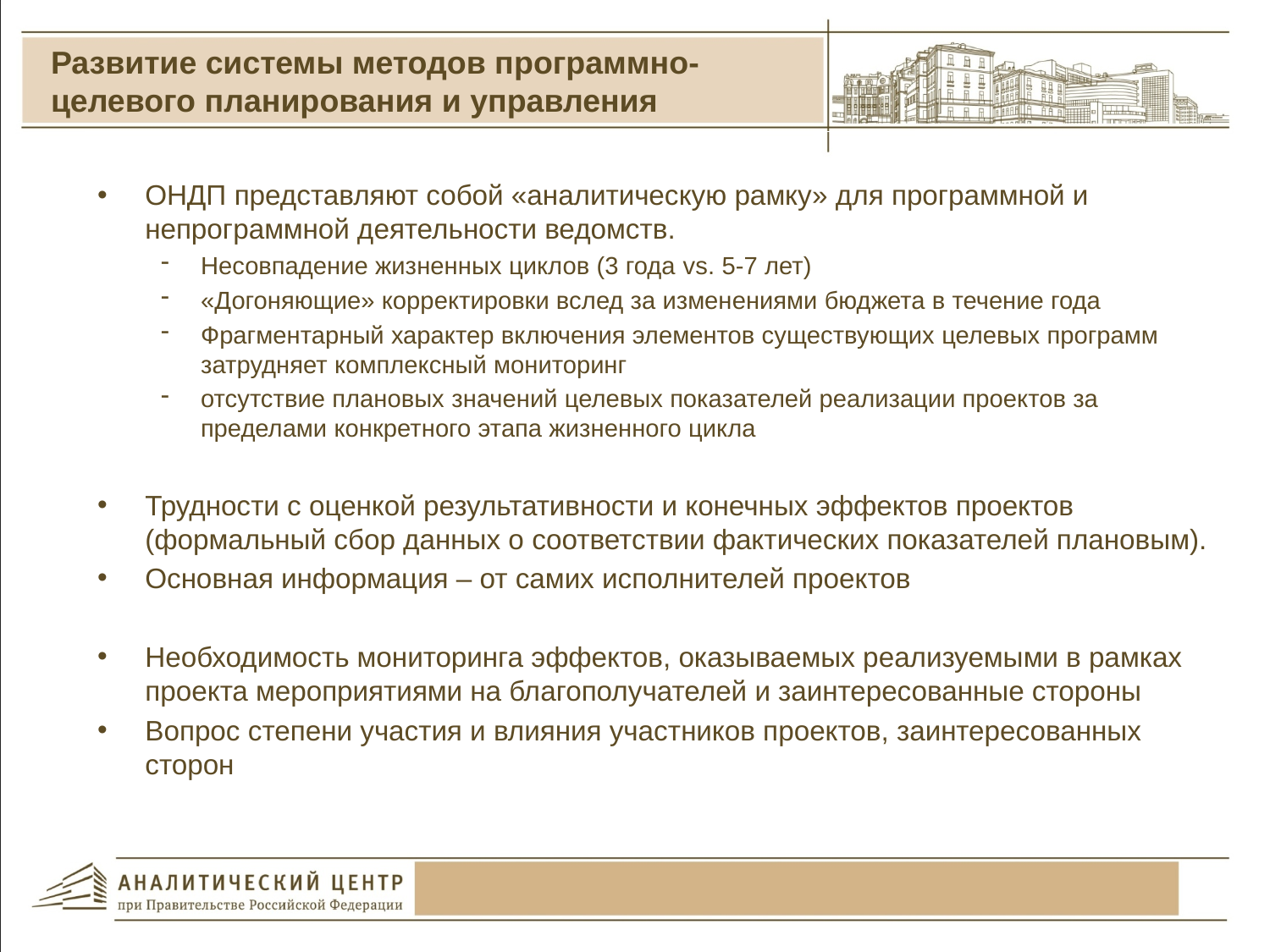

# Развитие системы методов программно-целевого планирования и управления

ОНДП представляют собой «аналитическую рамку» для программной и непрограммной деятельности ведомств.
Несовпадение жизненных циклов (3 года vs. 5-7 лет)
«Догоняющие» корректировки вслед за изменениями бюджета в течение года
Фрагментарный характер включения элементов существующих целевых программ затрудняет комплексный мониторинг
отсутствие плановых значений целевых показателей реализации проектов за пределами конкретного этапа жизненного цикла

Трудности с оценкой результативности и конечных эффектов проектов (формальный сбор данных о соответствии фактических показателей плановым).
Основная информация – от самих исполнителей проектов

Необходимость мониторинга эффектов, оказываемых реализуемыми в рамках проекта мероприятиями на благополучателей и заинтересованные стороны
Вопрос степени участия и влияния участников проектов, заинтересованных сторон